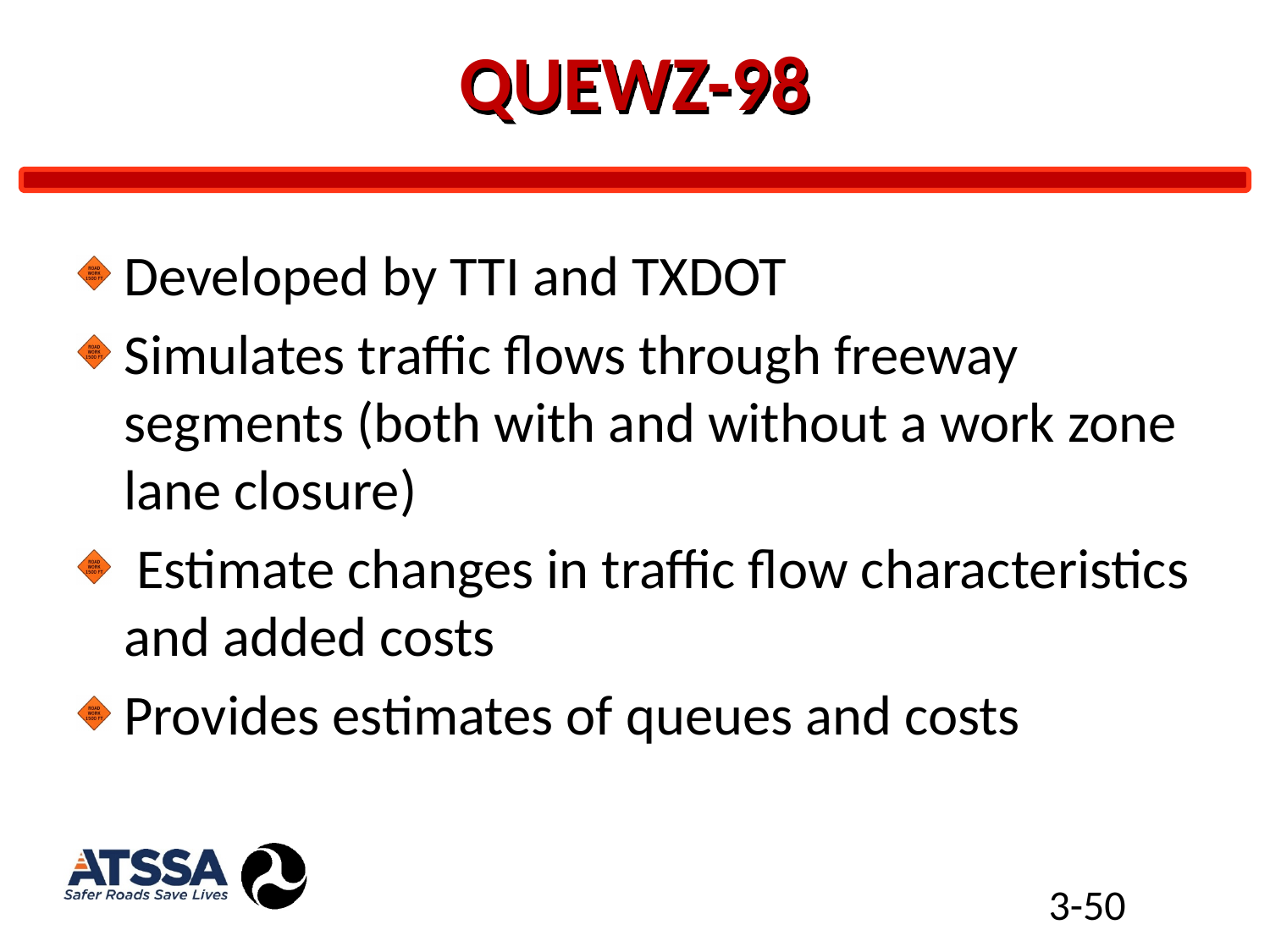

# QUEWZ-98
Developed by TTI and TXDOT
Simulates traffic flows through freeway segments (both with and without a work zone lane closure)
 Estimate changes in traffic flow characteristics and added costs
Provides estimates of queues and costs